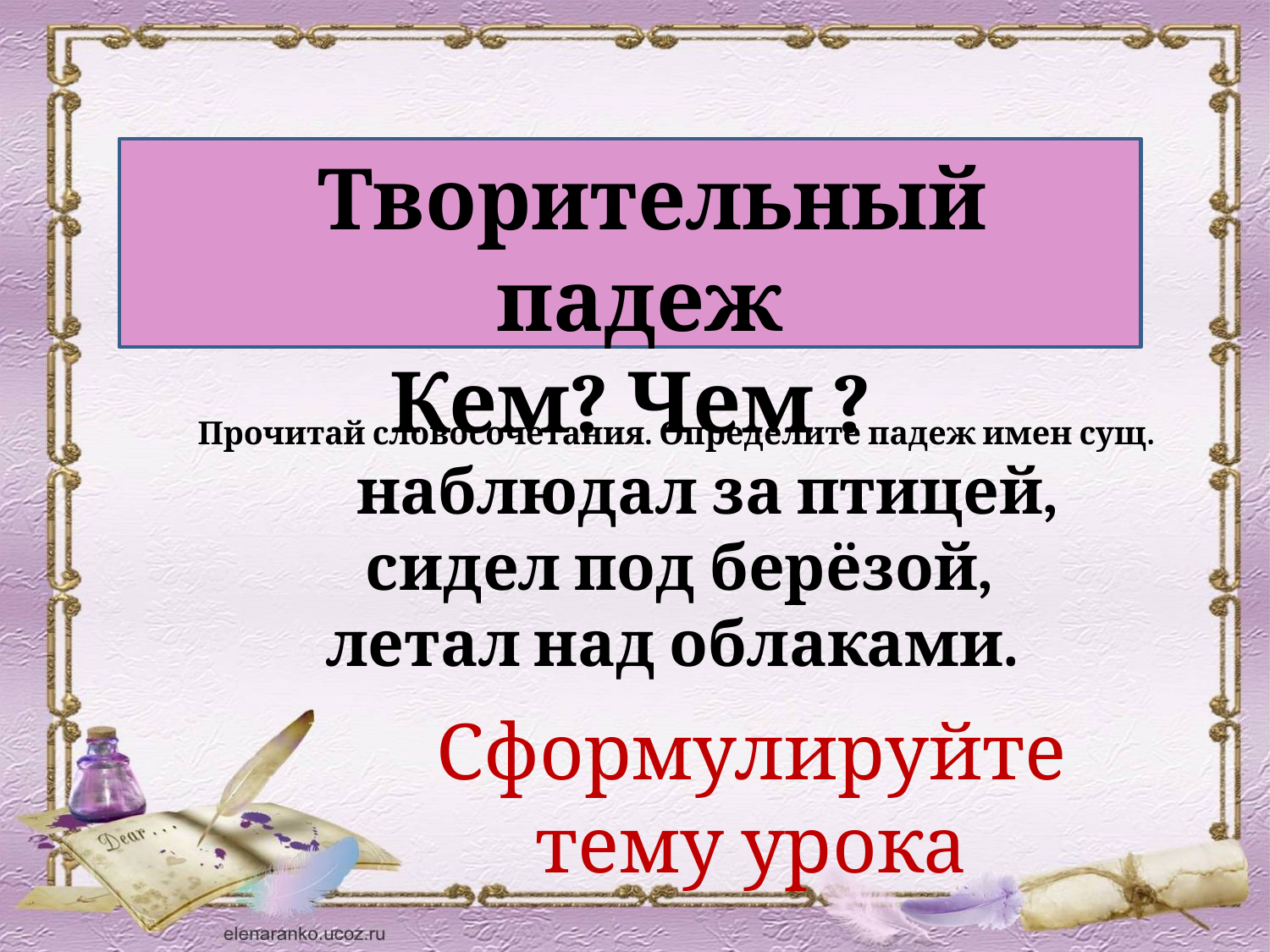

Творительный падеж
Кем? Чем ?
Прочитай словосочетания. Определите падеж имен сущ.
    наблюдал за птицей,
сидел под берёзой,
летал над облаками.

Сформулируйте
тему урока